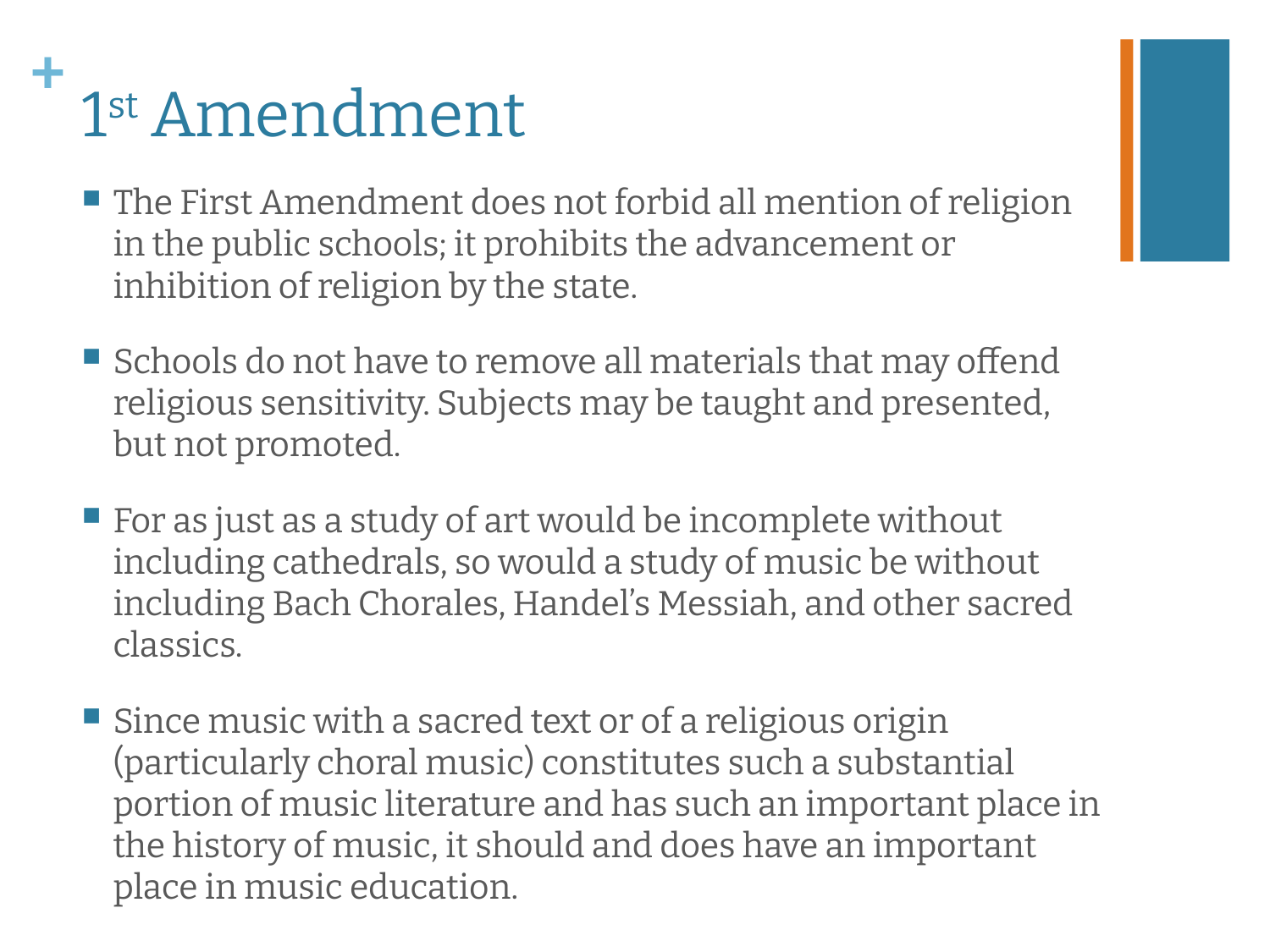

# 1st Amendment
The First Amendment does not forbid all mention of religion in the public schools; it prohibits the advancement or inhibition of religion by the state.
Schools do not have to remove all materials that may offend religious sensitivity. Subjects may be taught and presented, but not promoted.
For as just as a study of art would be incomplete without including cathedrals, so would a study of music be without including Bach Chorales, Handel’s Messiah, and other sacred classics.
Since music with a sacred text or of a religious origin (particularly choral music) constitutes such a substantial portion of music literature and has such an important place in the history of music, it should and does have an important place in music education.